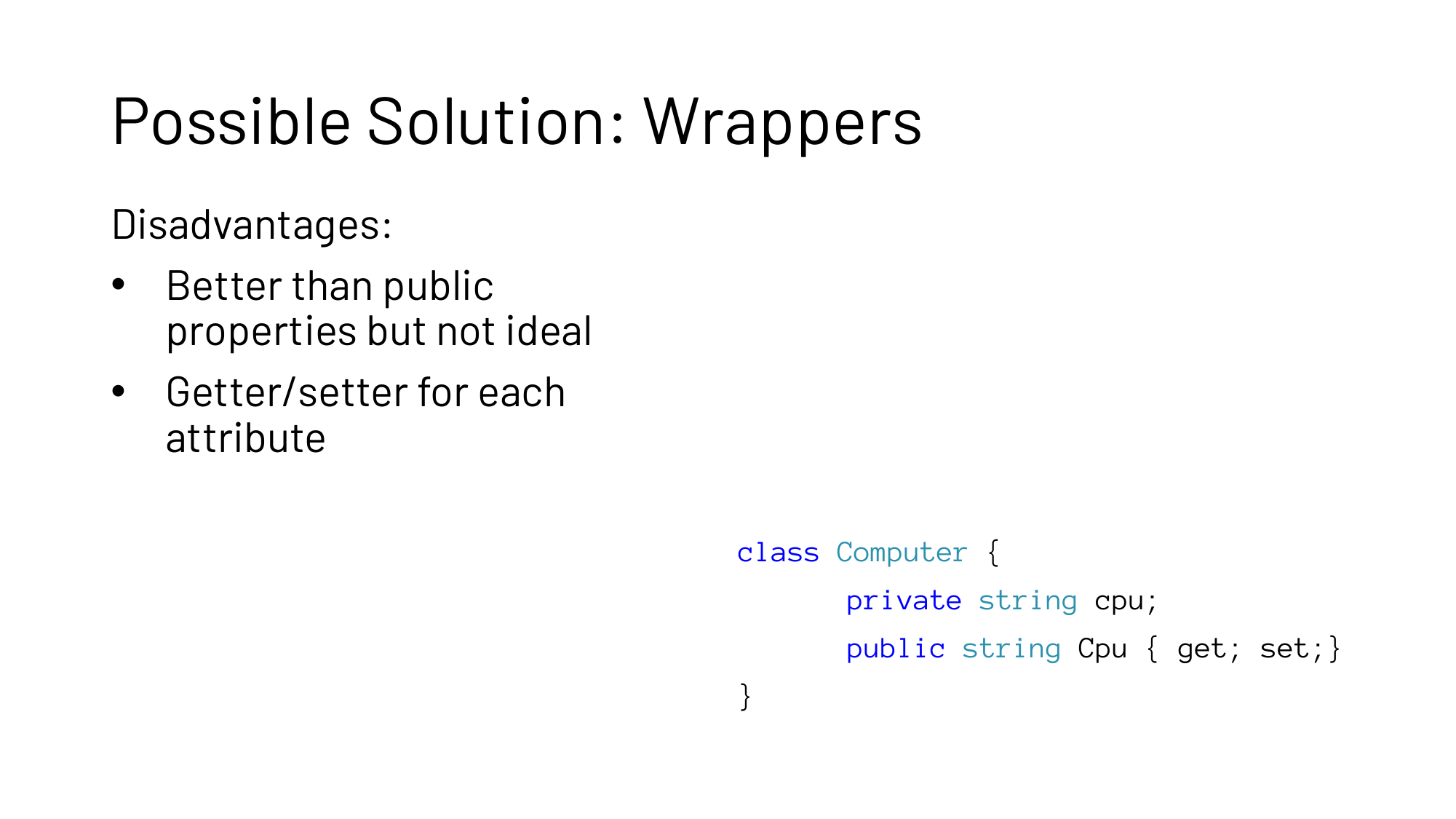

# Possible Solution: Wrappers
Disadvantages:
Better than public properties but not ideal
Getter/setter for each attribute

class Computer {
	private string cpu;
	public string Cpu { get; set;}
}